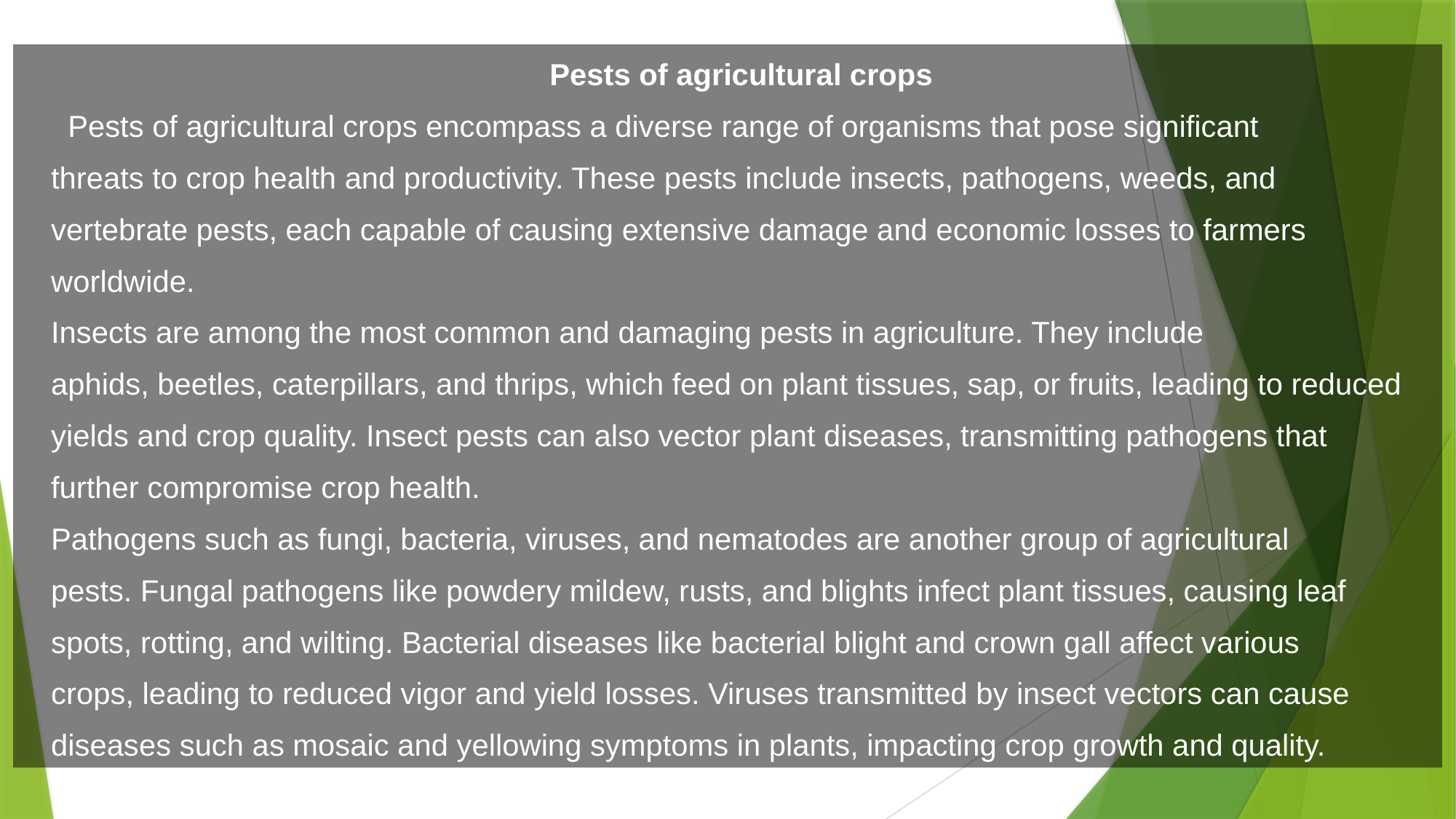

Pests of agricultural crops
  Pests of agricultural crops encompass a diverse range of organisms that pose significant
threats to crop health and productivity. These pests include insects, pathogens, weeds, and
vertebrate pests, each capable of causing extensive damage and economic losses to farmers
worldwide.
Insects are among the most common and damaging pests in agriculture. They include
aphids, beetles, caterpillars, and thrips, which feed on plant tissues, sap, or fruits, leading to reduced
yields and crop quality. Insect pests can also vector plant diseases, transmitting pathogens that
further compromise crop health.
Pathogens such as fungi, bacteria, viruses, and nematodes are another group of agricultural
pests. Fungal pathogens like powdery mildew, rusts, and blights infect plant tissues, causing leaf
spots, rotting, and wilting. Bacterial diseases like bacterial blight and crown gall affect various
crops, leading to reduced vigor and yield losses. Viruses transmitted by insect vectors can cause
diseases such as mosaic and yellowing symptoms in plants, impacting crop growth and quality.